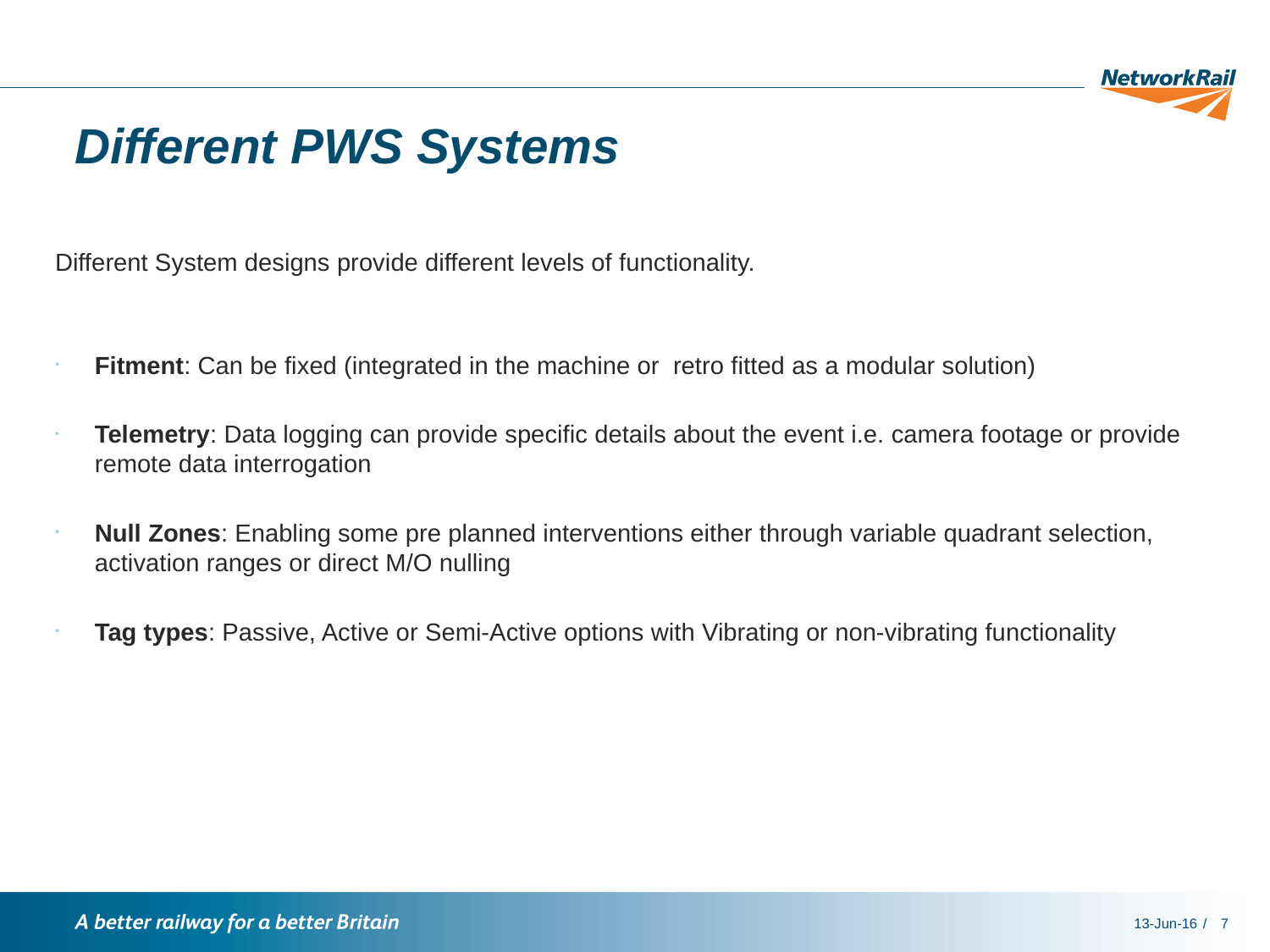

# Different PWS Systems
Different System designs provide different levels of functionality.

Fitment: Can be fixed (integrated in the machine or  retro fitted as a modular solution)

Telemetry: Data logging can provide specific details about the event i.e. camera footage or provide remote data interrogation

Null Zones: Enabling some pre planned interventions either through variable quadrant selection, activation ranges or direct M/O nulling

Tag types: Passive, Active or Semi-Active options with Vibrating or non-vibrating functionality

13-Jun-16
7